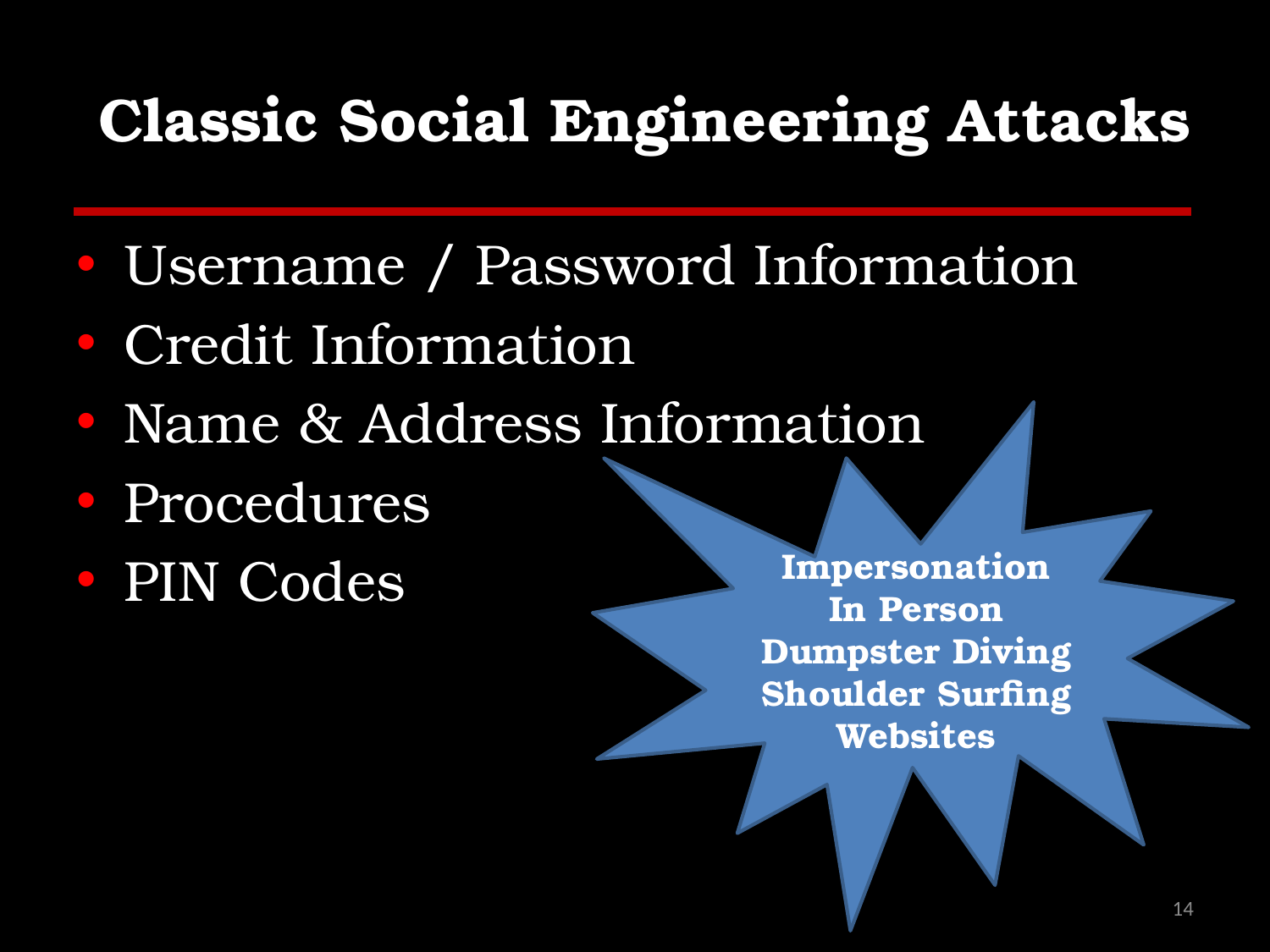

# Classic Social Engineering Attacks
Username / Password Information
Credit Information
Name & Address Information
Procedures
PIN Codes
Impersonation
In Person
Dumpster Diving
Shoulder Surfing
Websites
14